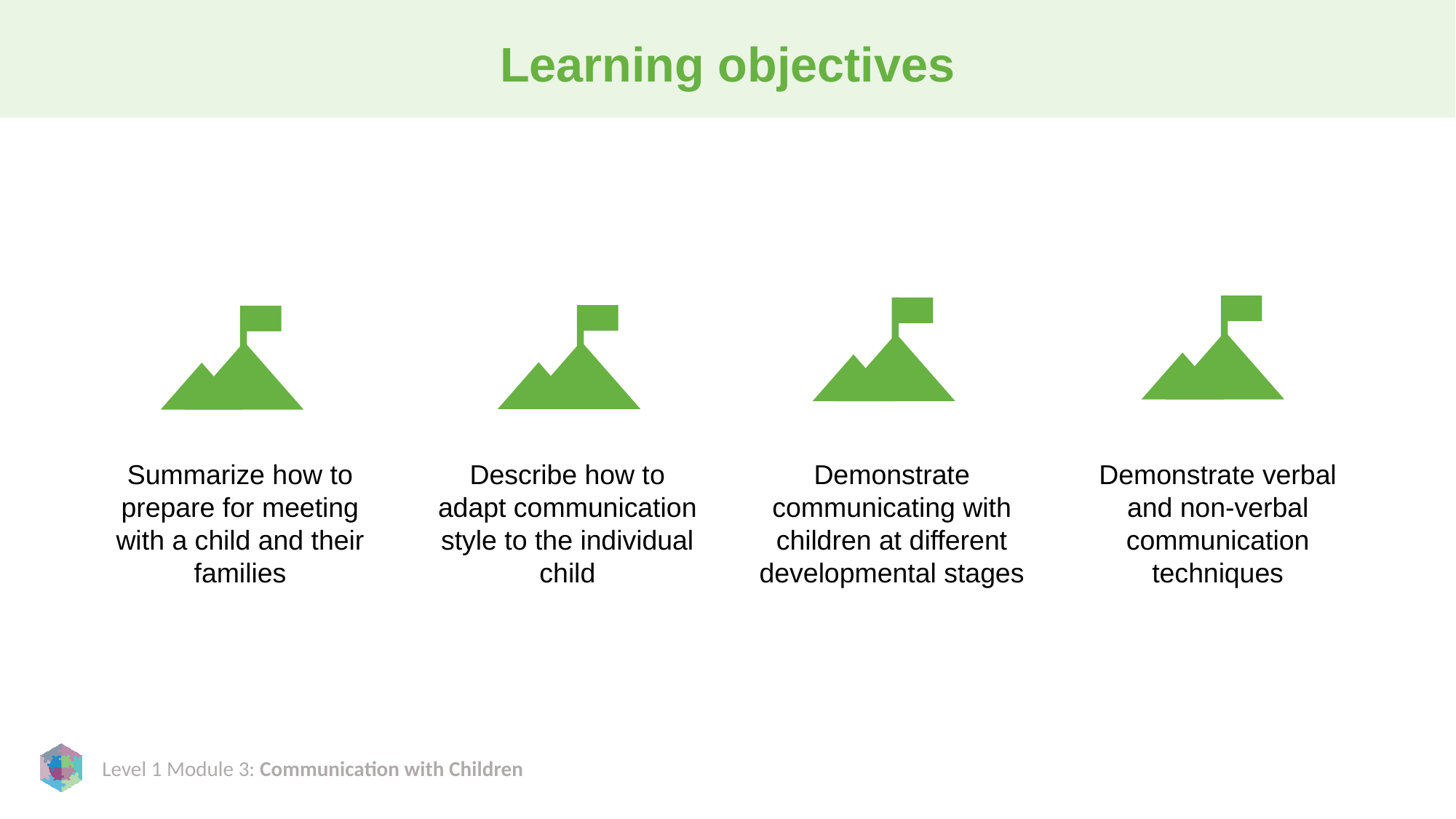

# Learning objectives

Summarize how to prepare for meeting with a child and their families
Describe how to adapt communication style to the individual child

Demonstrate communicating with children at different developmental stages
Demonstrate verbal and non-verbal communication techniques